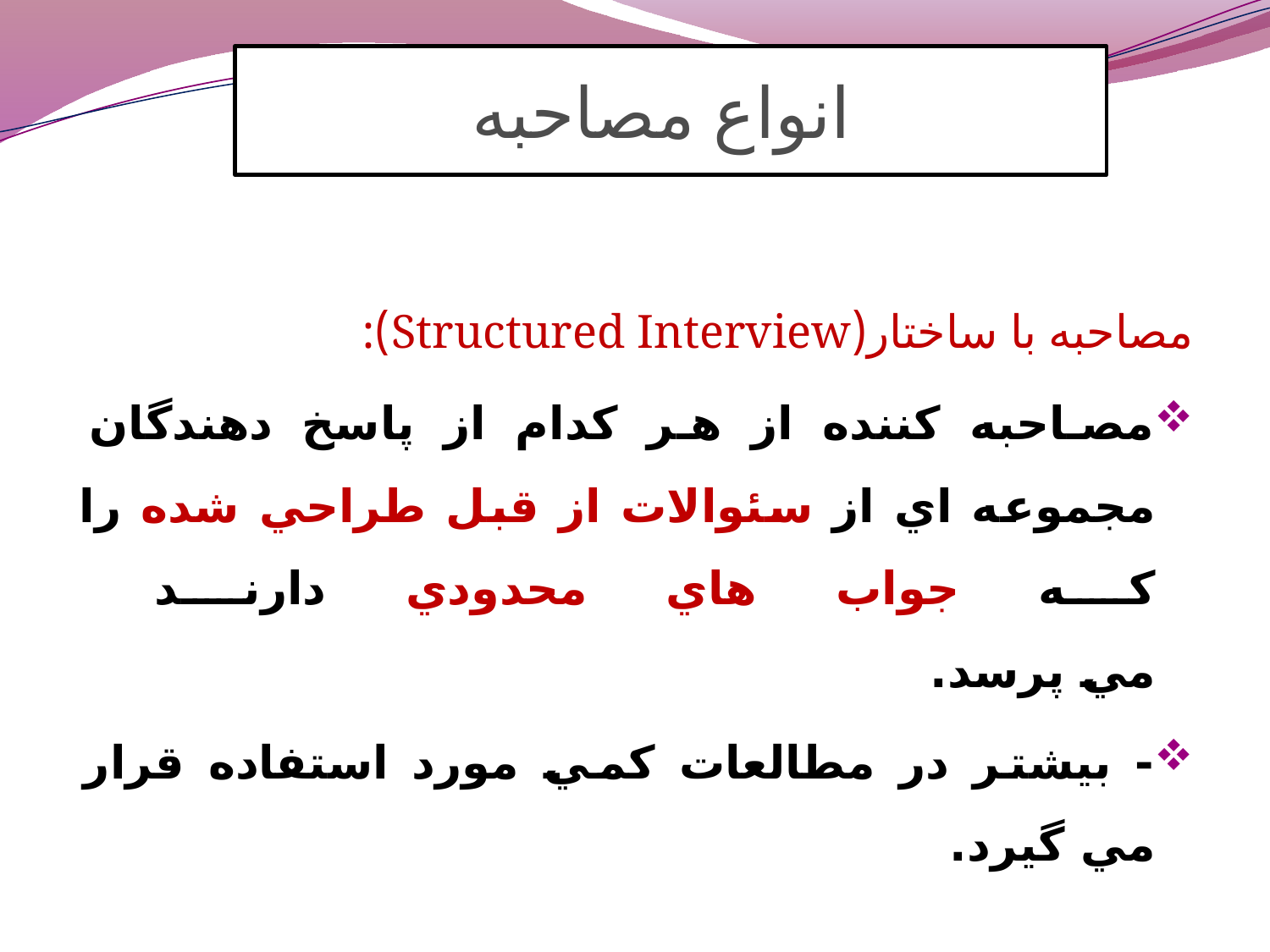

انواع مصاحبه
مصاحبه با ساختار(Structured Interview):
مصاحبه كننده از هر كدام از پاسخ دهندگان مجموعه اي از سئوالات از قبل طراحي شده را كه جواب هاي محدودي دارند
مي پرسد.
- بيشتر در مطالعات كمي مورد استفاده قرار مي گيرد.